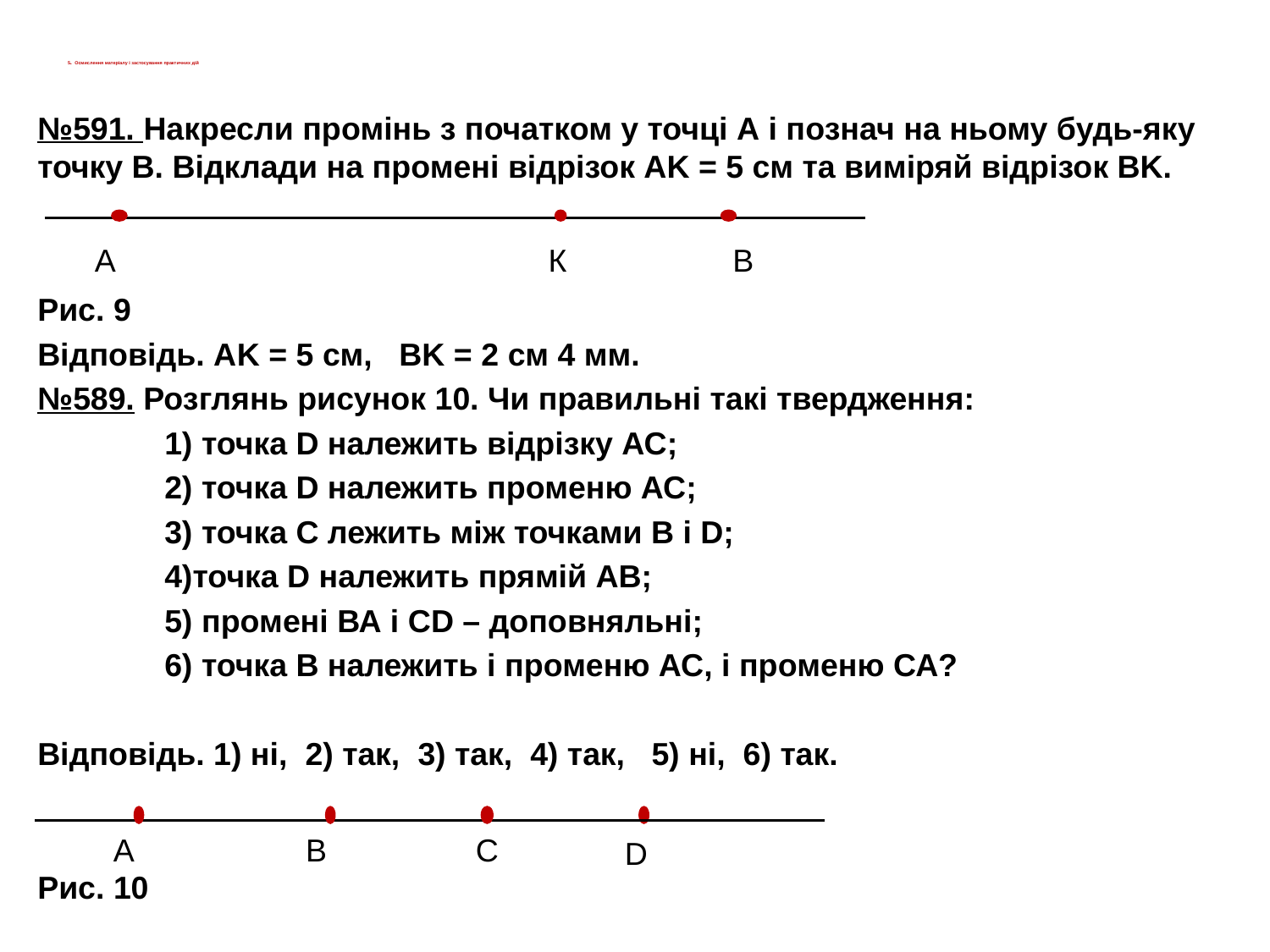

# 5. Осмислення матеріалу і застосування практичних дій
№591. Накресли промінь з початком у точці А і познач на ньому будь-яку точку В. Відклади на промені відрізок АK = 5 см та виміряй відрізок ВK.

Рис. 9
Відповідь. АK = 5 см,   BK = 2 см 4 мм.
№589. Розглянь рисунок 10. Чи правильні такі твердження:
	1) точка D належить відрізку АС;
	2) точка D належить променю АС;
	3) точка С лежить між точками В і D;
	4)точка D належить прямій АВ;
	5) промені ВА і СD – доповняльні;
	6) точка В належить і променю АС, і променю СА?

Відповідь. 1) ні,  2) так,  3) так,  4) так,   5) ні,  6) так.

Рис. 10

А
К
В

А
В
С
D